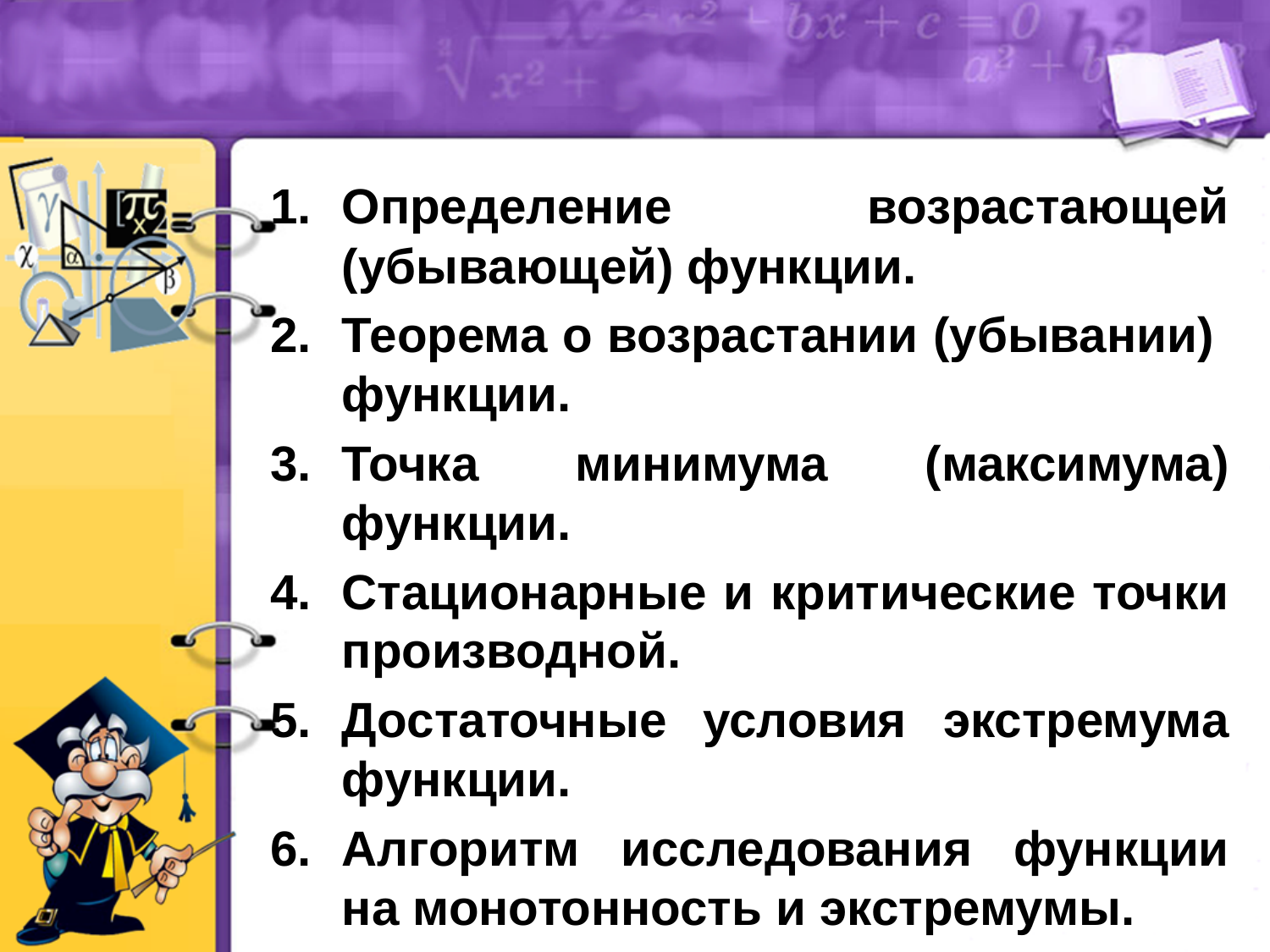

Определение возрастающей (убывающей) функции.
Теорема о возрастании (убывании)  функции.
Точка минимума (максимума) функции.
Стационарные и критические точки производной.
Достаточные условия экстремума функции.
Алгоритм исследования функции на монотонность и экстремумы.